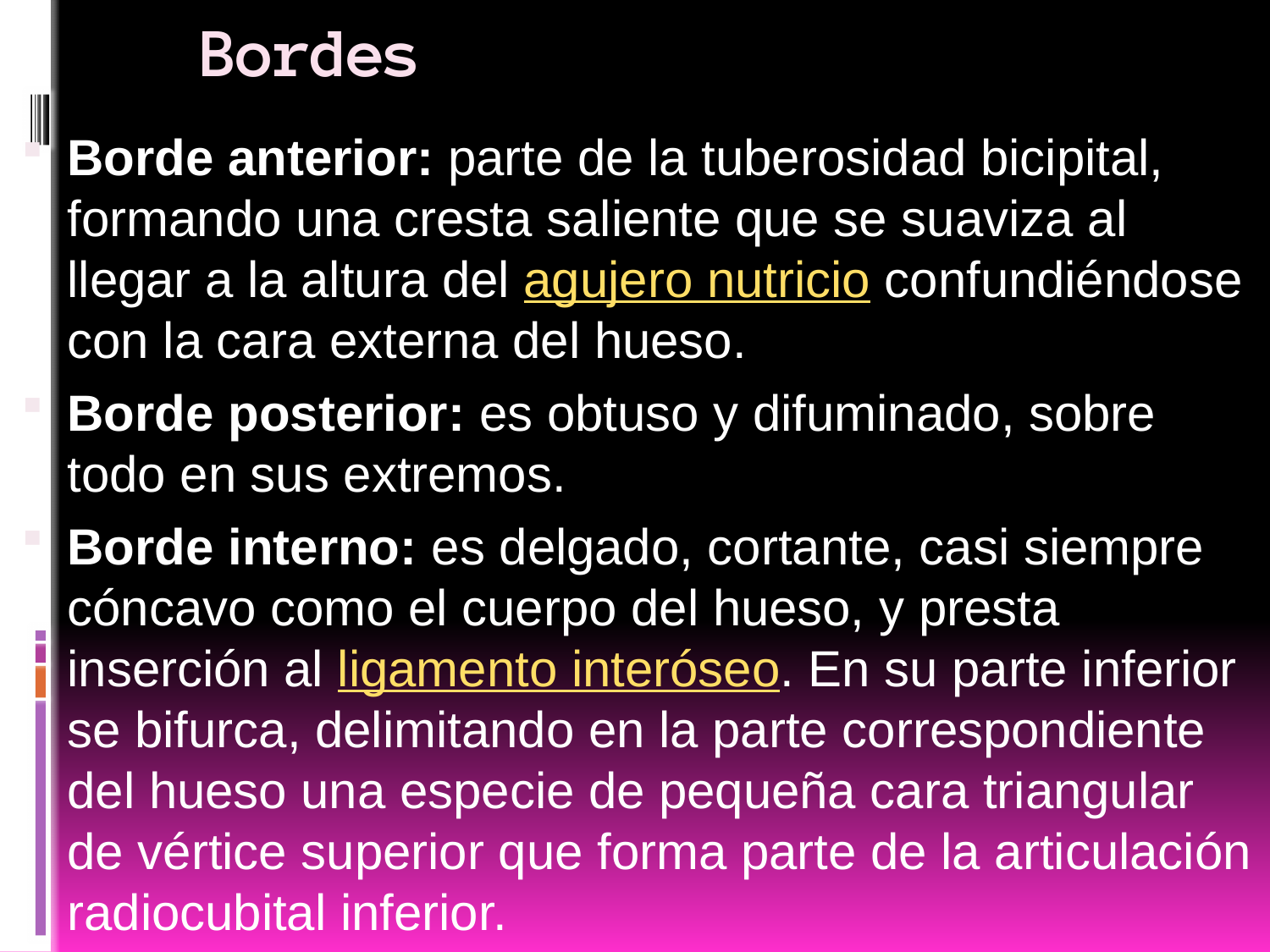

# Bordes
Borde anterior: parte de la tuberosidad bicipital, formando una cresta saliente que se suaviza al llegar a la altura del agujero nutricio confundiéndose con la cara externa del hueso.
Borde posterior: es obtuso y difuminado, sobre todo en sus extremos.
Borde interno: es delgado, cortante, casi siempre cóncavo como el cuerpo del hueso, y presta inserción al ligamento interóseo. En su parte inferior se bifurca, delimitando en la parte correspondiente del hueso una especie de pequeña cara triangular de vértice superior que forma parte de la articulación radiocubital inferior.